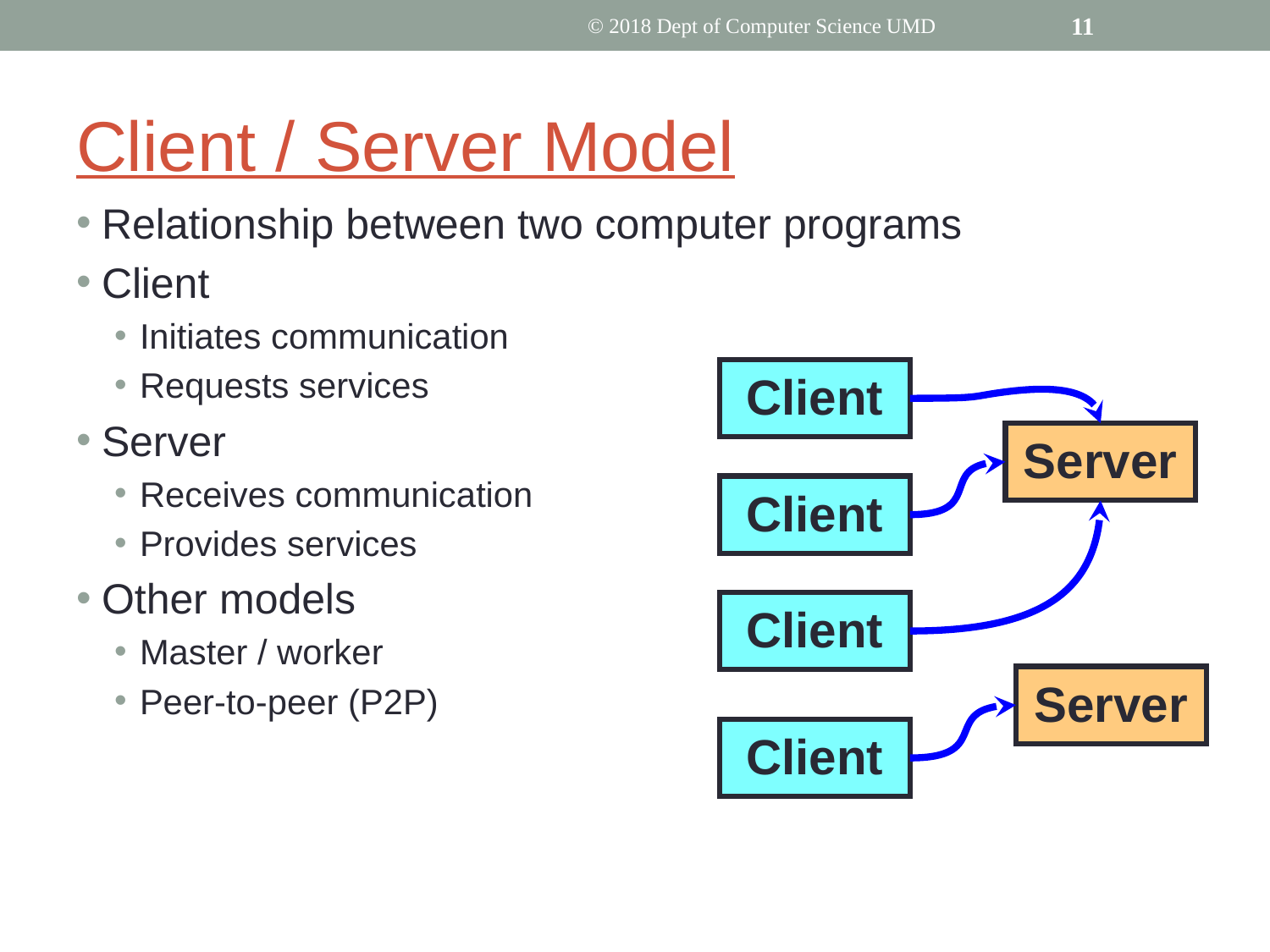

© 2018 Dept of Computer Science UMD
11
# Client / Server Model
Relationship between two computer programs
Client
Initiates communication
Requests services
Server
Receives communication
Provides services
Other models
Master / worker
Peer-to-peer (P2P)
Client
Server
Client
Client
Server
Client